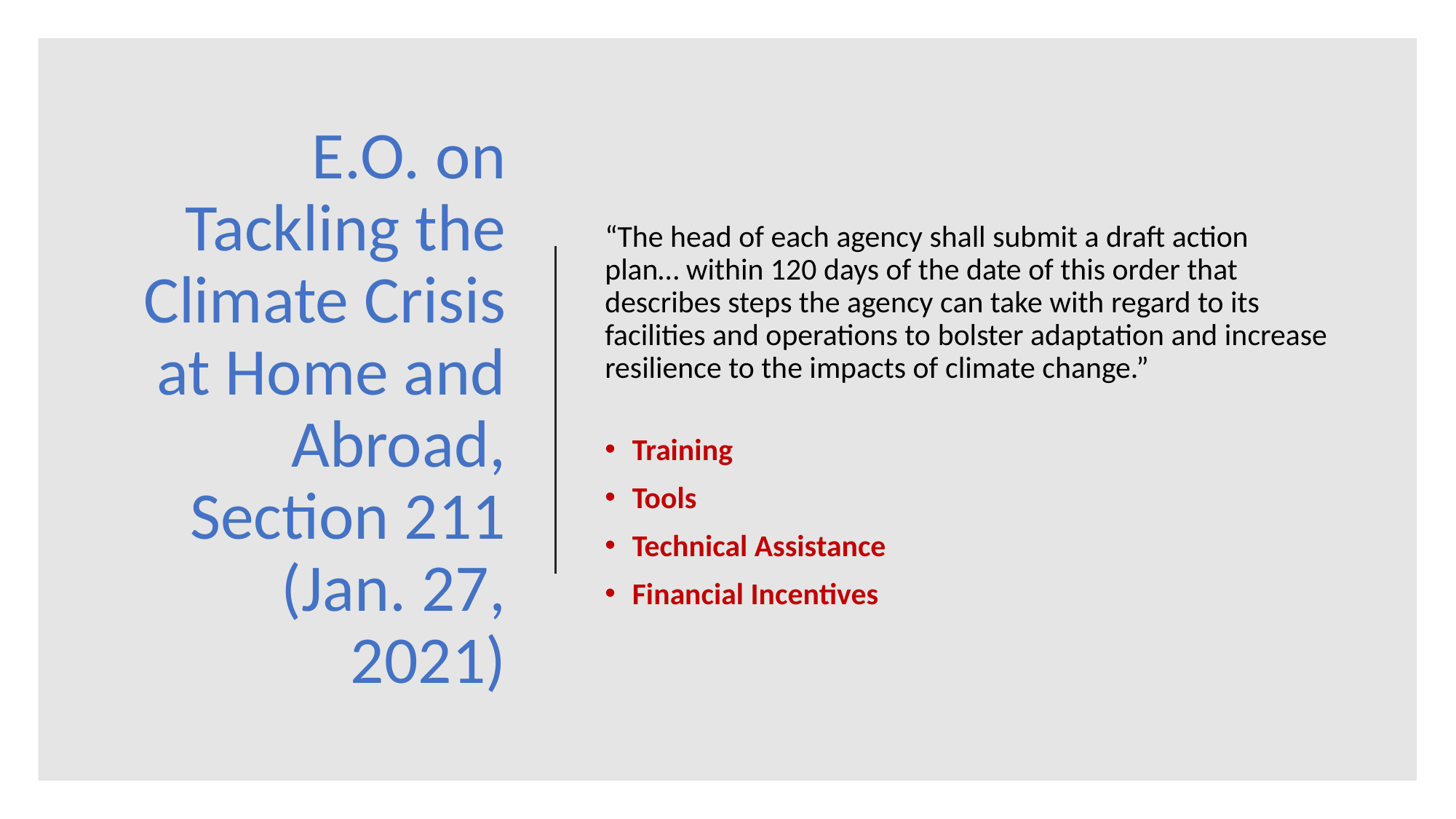

# E.O. on Tackling the Climate Crisis at Home and Abroad, Section 211 (Jan. 27, 2021)
“The head of each agency shall submit a draft action plan… within 120 days of the date of this order that describes steps the agency can take with regard to its facilities and operations to bolster adaptation and increase resilience to the impacts of climate change.”
Training
Tools
Technical Assistance
Financial Incentives